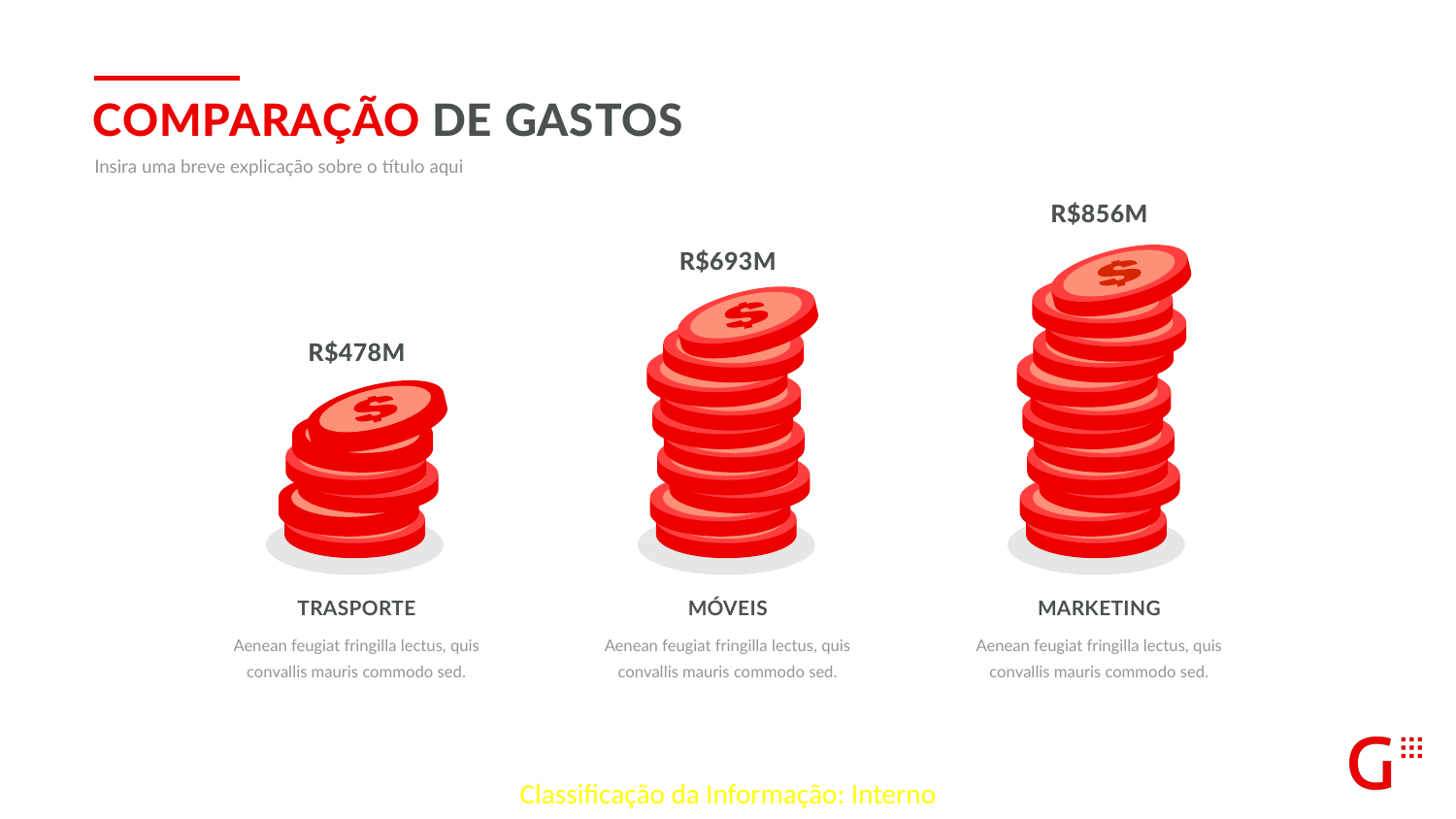

Comparação de gastos
Insira uma breve explicação sobre o título aqui
R$856m
R$693m

R$478m

trasporte
Aenean feugiat fringilla lectus, quis convallis mauris commodo sed.
Móveis
Aenean feugiat fringilla lectus, quis convallis mauris commodo sed.
marketing
Aenean feugiat fringilla lectus, quis convallis mauris commodo sed.